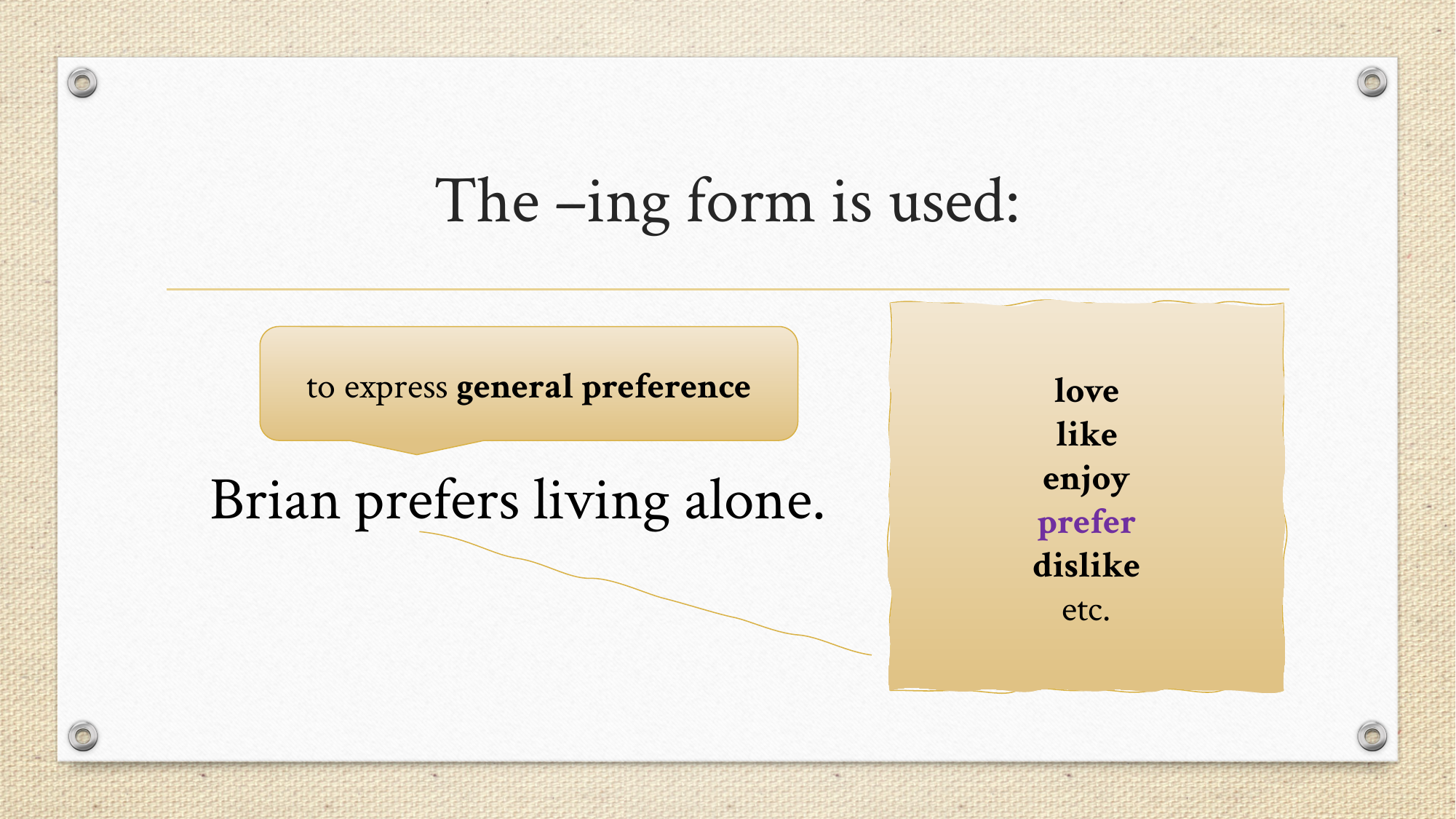

# The –ing form is used:
love
like
enjoy
prefer
dislike
etc.
to express general preference
Brian prefers living alone.